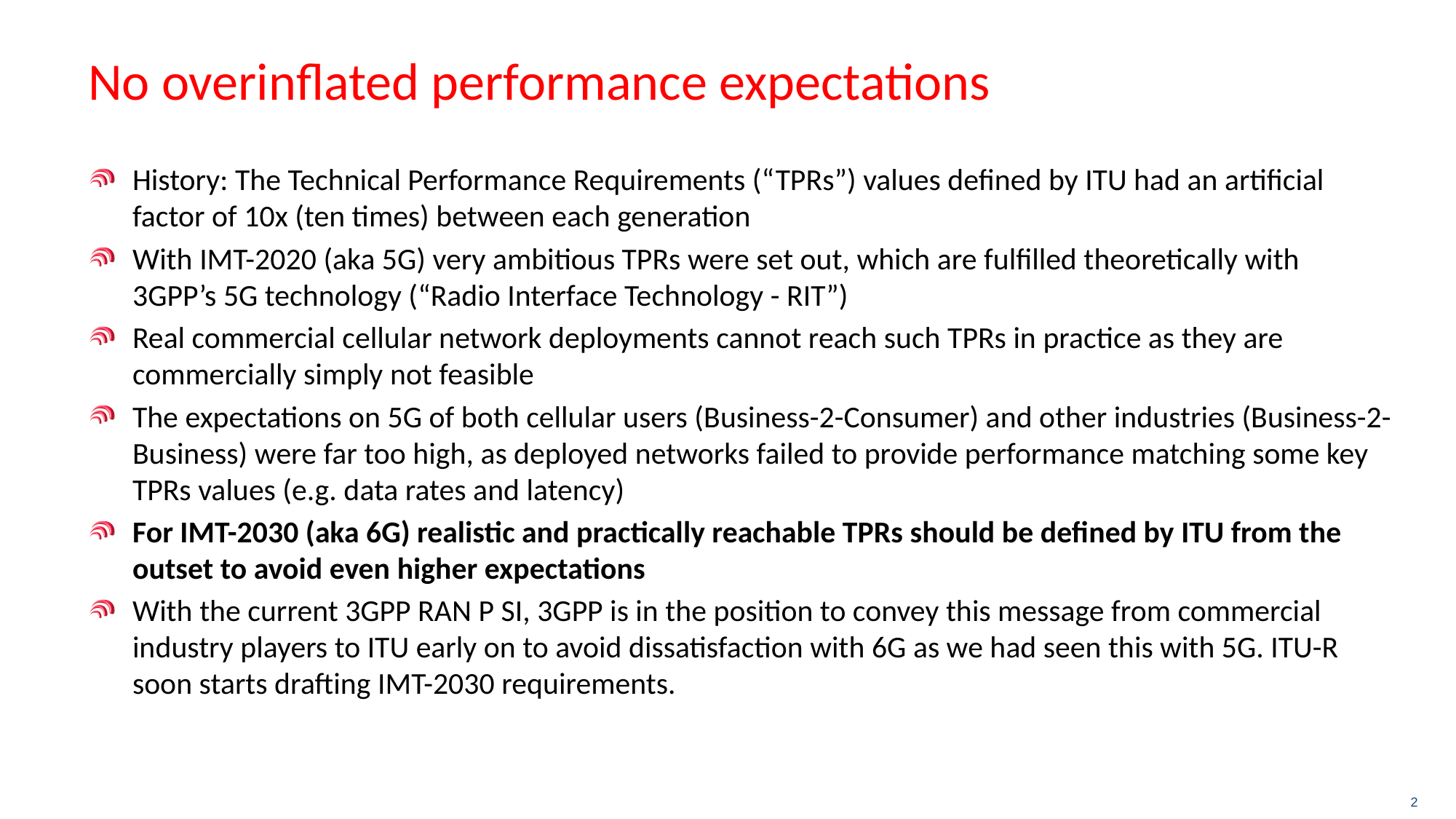

# No overinflated performance expectations
History: The Technical Performance Requirements (“TPRs”) values defined by ITU had an artificial factor of 10x (ten times) between each generation
With IMT-2020 (aka 5G) very ambitious TPRs were set out, which are fulfilled theoretically with
3GPP’s 5G technology (“Radio Interface Technology - RIT”)
Real commercial cellular network deployments cannot reach such TPRs in practice as they are commercially simply not feasible
The expectations on 5G of both cellular users (Business-2-Consumer) and other industries (Business-2-Business) were far too high, as deployed networks failed to provide performance matching some key TPRs values (e.g. data rates and latency)
For IMT-2030 (aka 6G) realistic and practically reachable TPRs should be defined by ITU from the outset to avoid even higher expectations
With the current 3GPP RAN P SI, 3GPP is in the position to convey this message from commercial industry players to ITU early on to avoid dissatisfaction with 6G as we had seen this with 5G. ITU-R soon starts drafting IMT-2030 requirements.